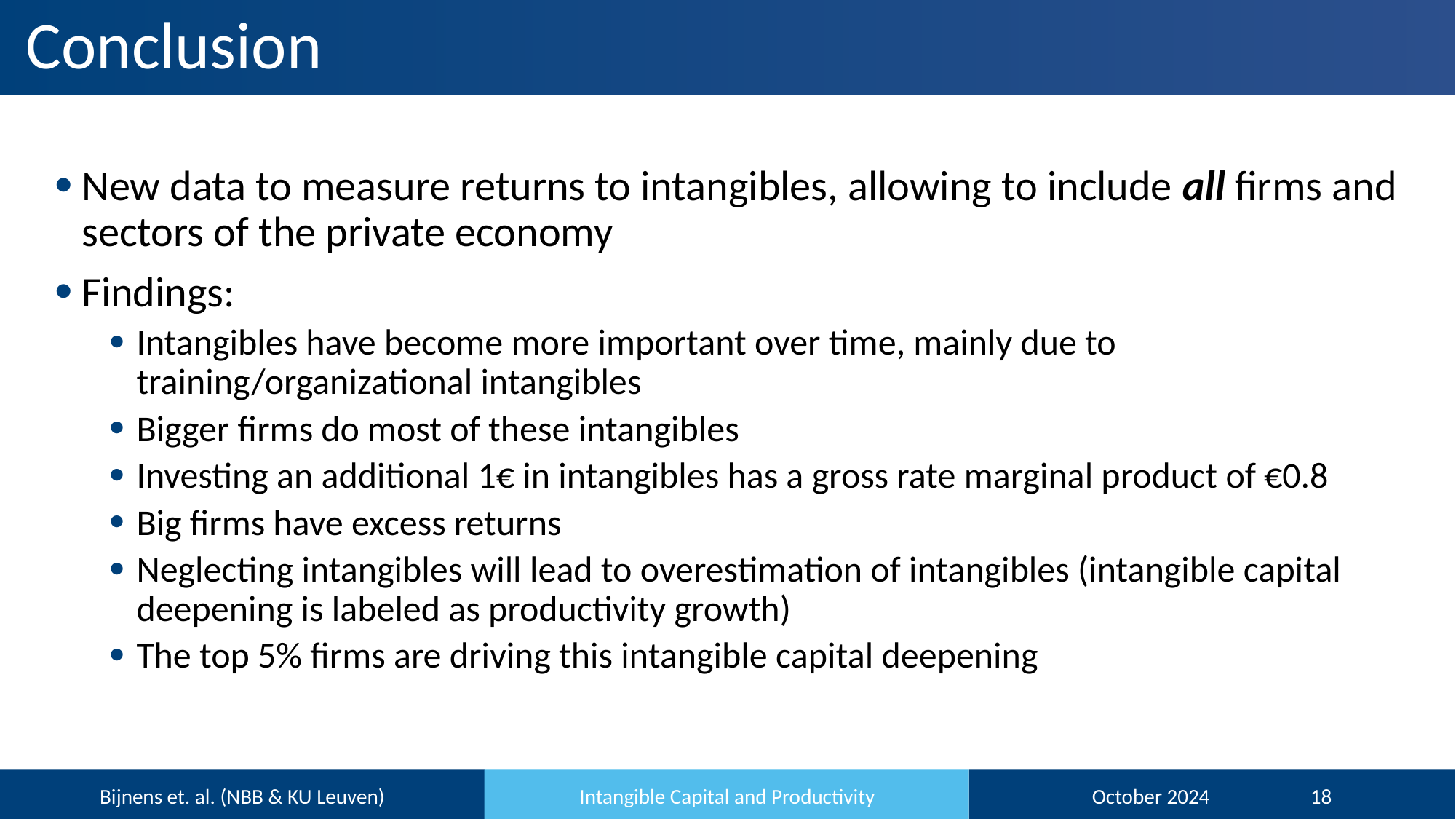

# Conclusion
New data to measure returns to intangibles, allowing to include all firms and sectors of the private economy
Findings:
Intangibles have become more important over time, mainly due to training/organizational intangibles
Bigger firms do most of these intangibles
Investing an additional 1€ in intangibles has a gross rate marginal product of €0.8
Big firms have excess returns
Neglecting intangibles will lead to overestimation of intangibles (intangible capital deepening is labeled as productivity growth)
The top 5% firms are driving this intangible capital deepening
Bijnens et. al. (NBB & KU Leuven)
Intangible Capital and Productivity
October 2024 	18